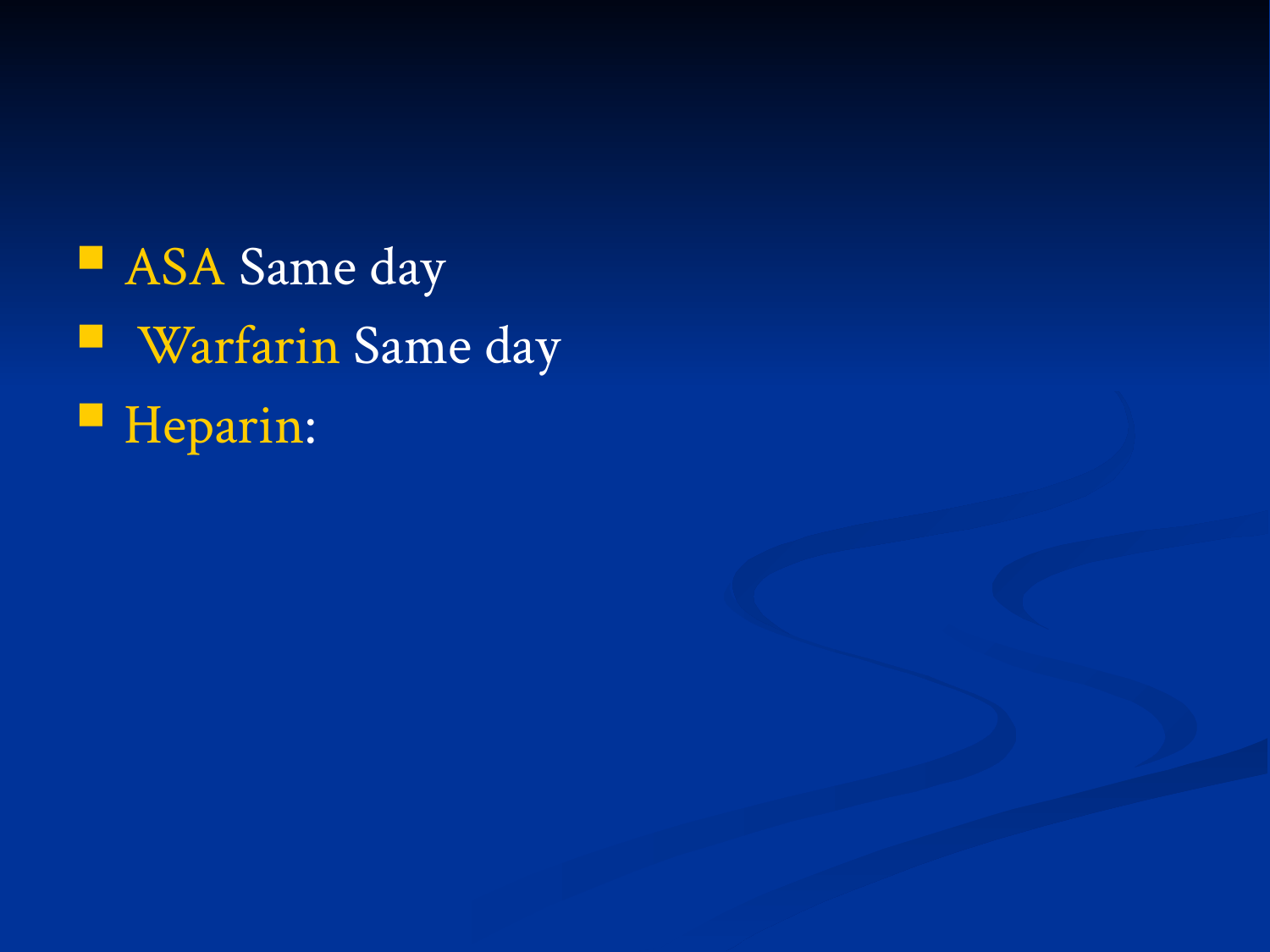

#
ASA Same day
 Warfarin Same day
Heparin: